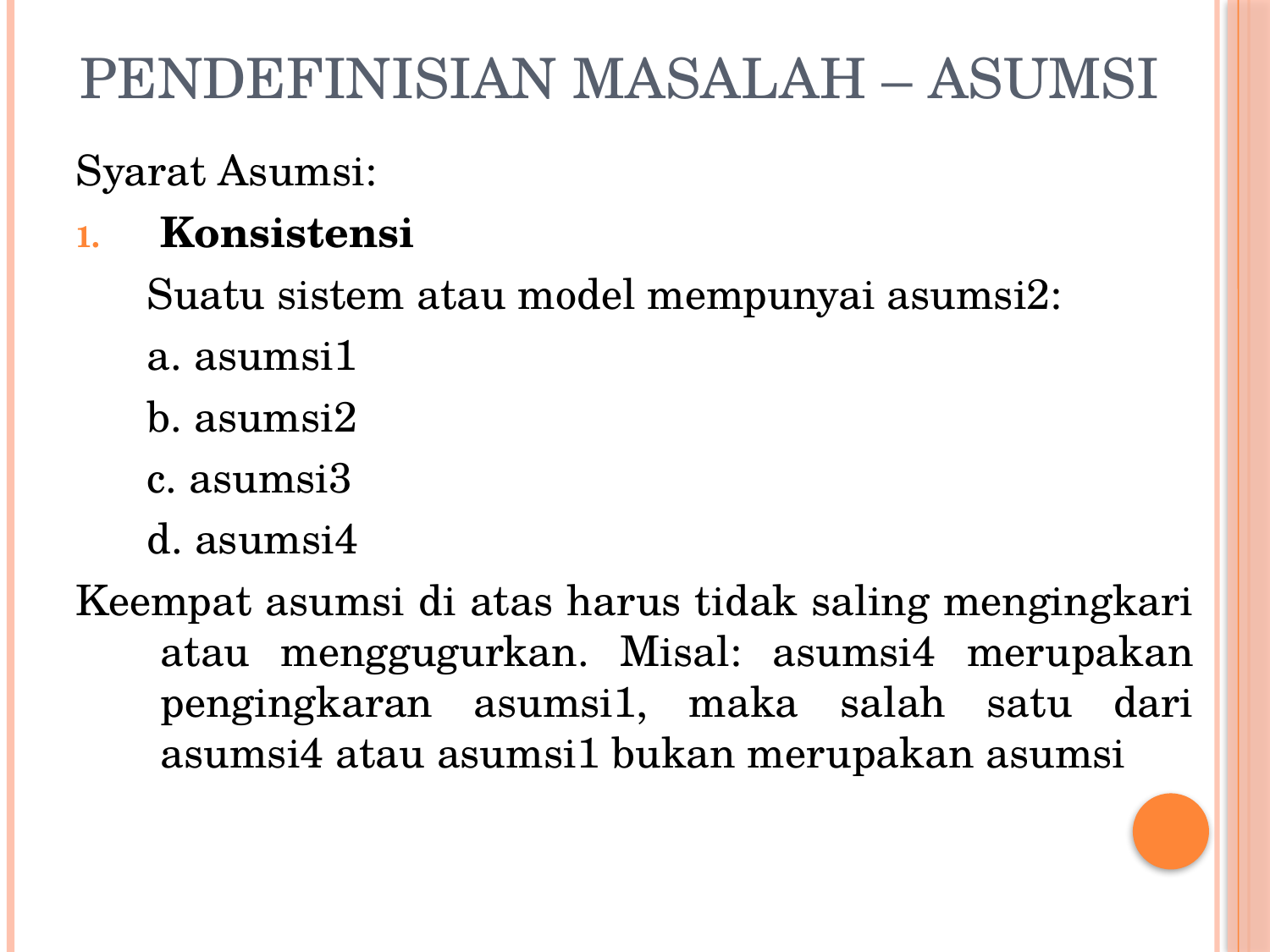

# Pendefinisian Masalah – Asumsi
Syarat Asumsi:
Konsistensi
      Suatu sistem atau model mempunyai asumsi2:
      a. asumsi1
      b. asumsi2
      c. asumsi3
      d. asumsi4
Keempat asumsi di atas harus tidak saling mengingkari atau menggugurkan. Misal: asumsi4 merupakan pengingkaran asumsi1, maka salah satu dari asumsi4 atau asumsi1 bukan merupakan asumsi